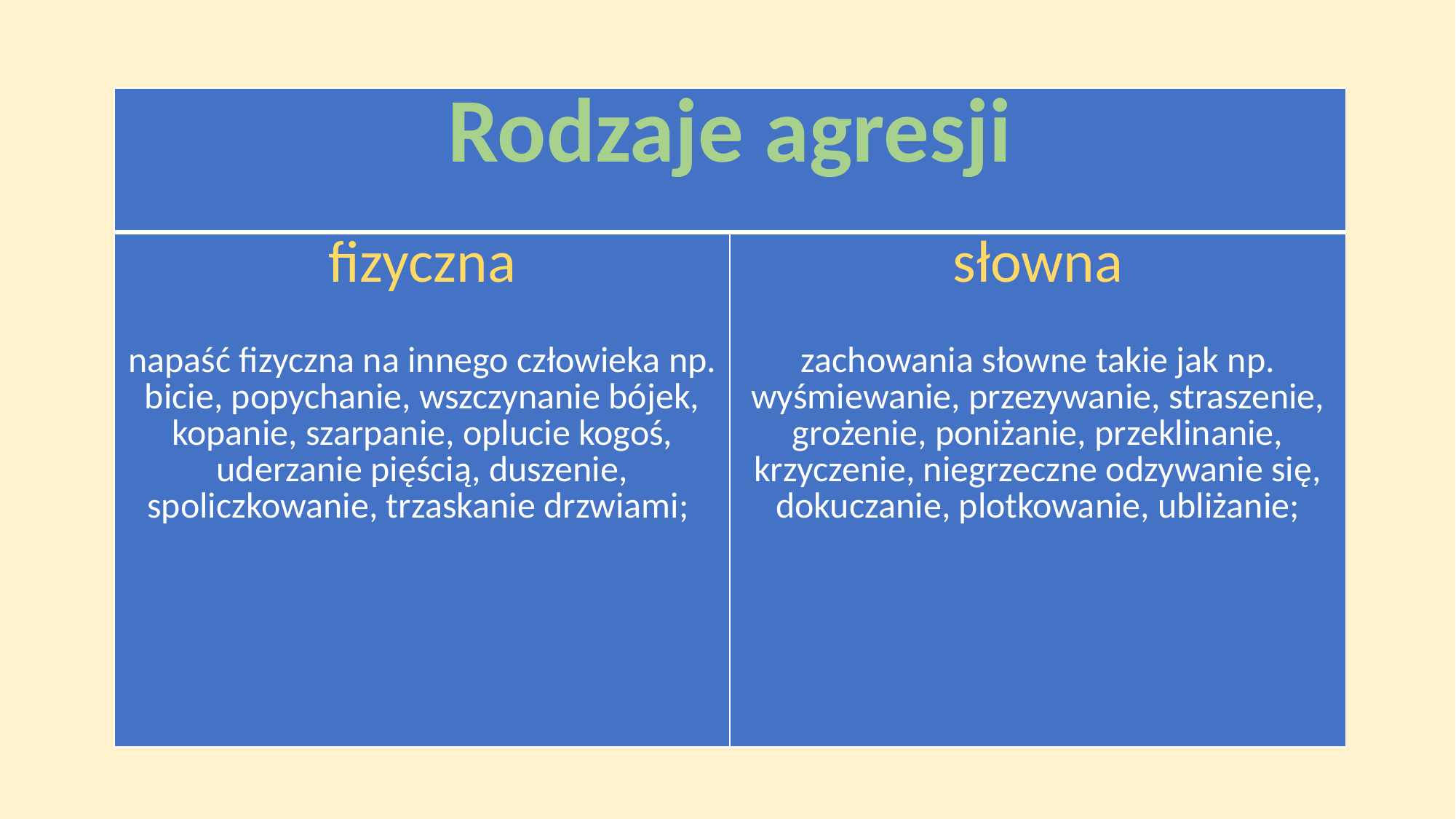

| Rodzaje agresji |  |
| --- | --- |
| fizyczna napaść fizyczna na innego człowieka np. bicie, popychanie, wszczynanie bójek, kopanie, szarpanie, oplucie kogoś, uderzanie pięścią, duszenie, spoliczkowanie, trzaskanie drzwiami; | słowna zachowania słowne takie jak np. wyśmiewanie, przezywanie, straszenie, grożenie, poniżanie, przeklinanie, krzyczenie, niegrzeczne odzywanie się, dokuczanie, plotkowanie, ubliżanie; |